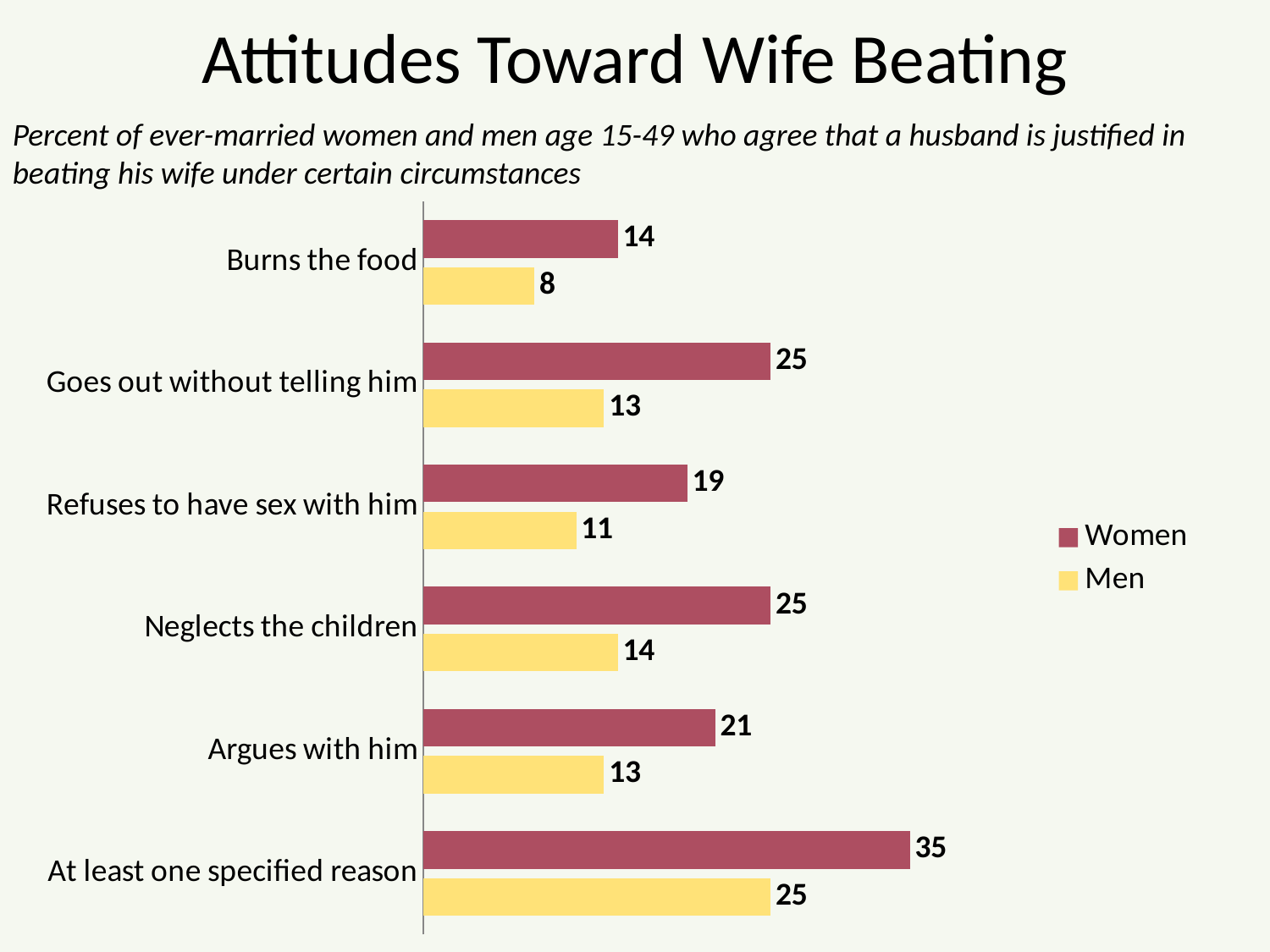

# Attitudes Toward Wife Beating
Percent of ever-married women and men age 15-49 who agree that a husband is justified in beating his wife under certain circumstances

### Chart

| Category | Men | Women |
|---|---|---|
| At least one specified reason | 25.0 | 35.0 |
| Argues with him | 13.0 | 21.0 |
| Neglects the children | 14.0 | 25.0 |
| Refuses to have sex with him | 11.0 | 19.0 |
| Goes out without telling him | 13.0 | 25.0 |
| Burns the food | 8.0 | 14.0 |